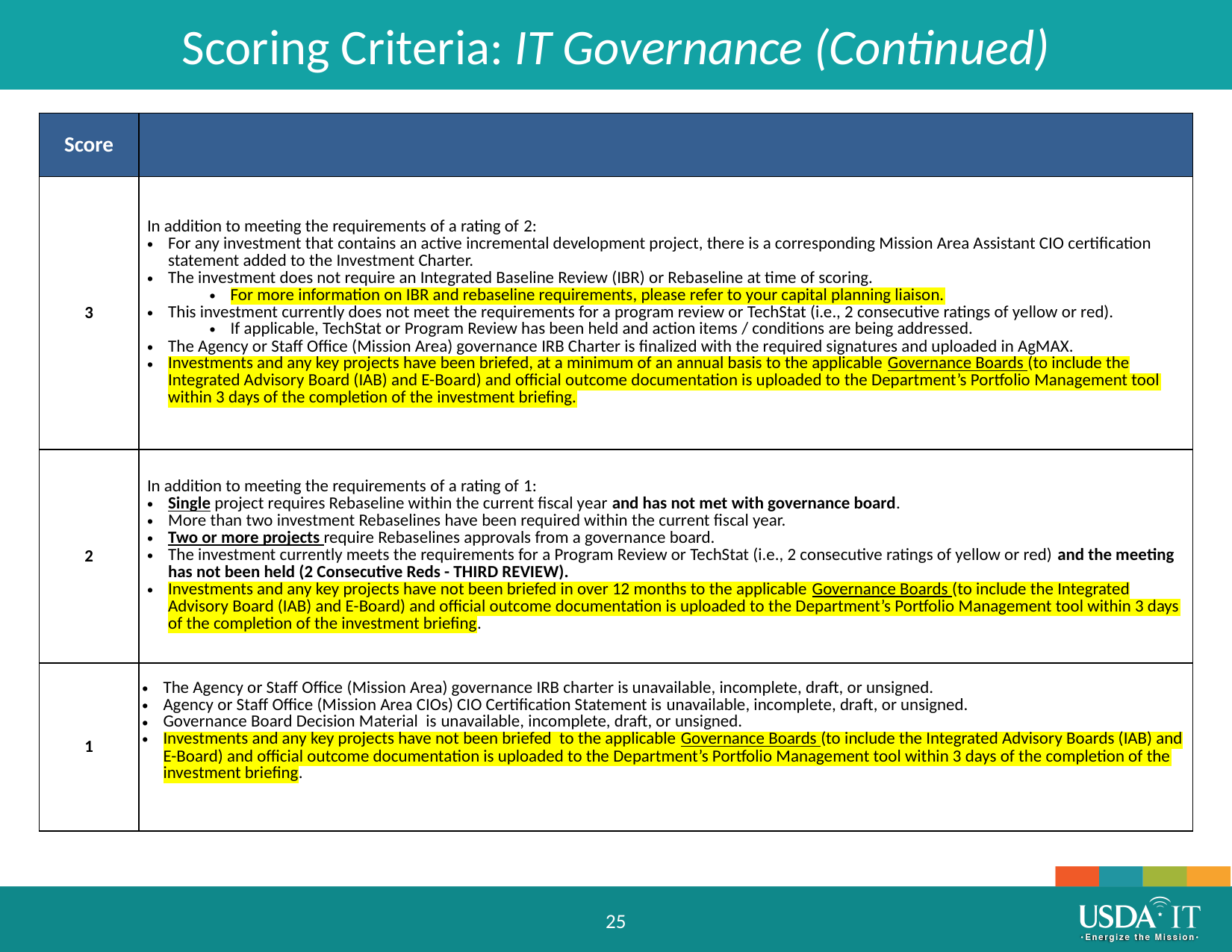

Scoring Criteria: IT Governance (Continued)
| Score |  |
| --- | --- |
| 3 | In addition to meeting the requirements of a rating of 2: For any investment that contains an active incremental development project, there is a corresponding Mission Area Assistant CIO certification statement added to the Investment Charter. The investment does not require an Integrated Baseline Review (IBR) or Rebaseline at time of scoring. For more information on IBR and rebaseline requirements, please refer to your capital planning liaison. This investment currently does not meet the requirements for a program review or TechStat (i.e., 2 consecutive ratings of yellow or red). If applicable, TechStat or Program Review has been held and action items / conditions are being addressed. The Agency or Staff Office (Mission Area) governance IRB Charter is finalized with the required signatures and uploaded in AgMAX. Investments and any key projects have been briefed, at a minimum of an annual basis to the applicable Governance Boards (to include the Integrated Advisory Board (IAB) and E-Board) and official outcome documentation is uploaded to the Department’s Portfolio Management tool within 3 days of the completion of the investment briefing. |
| 2 | In addition to meeting the requirements of a rating of 1: Single project requires Rebaseline within the current fiscal year and has not met with governance board. More than two investment Rebaselines have been required within the current fiscal year. Two or more projects require Rebaselines approvals from a governance board. The investment currently meets the requirements for a Program Review or TechStat (i.e., 2 consecutive ratings of yellow or red) and the meeting has not been held (2 Consecutive Reds - THIRD REVIEW). Investments and any key projects have not been briefed in over 12 months to the applicable Governance Boards (to include the Integrated Advisory Board (IAB) and E-Board) and official outcome documentation is uploaded to the Department’s Portfolio Management tool within 3 days of the completion of the investment briefing. |
| 1 | The Agency or Staff Office (Mission Area) governance IRB charter is unavailable, incomplete, draft, or unsigned. Agency or Staff Office (Mission Area CIOs) CIO Certification Statement is unavailable, incomplete, draft, or unsigned. Governance Board Decision Material is unavailable, incomplete, draft, or unsigned. Investments and any key projects have not been briefed to the applicable Governance Boards (to include the Integrated Advisory Boards (IAB) and E-Board) and official outcome documentation is uploaded to the Department’s Portfolio Management tool within 3 days of the completion of the investment briefing. |
25